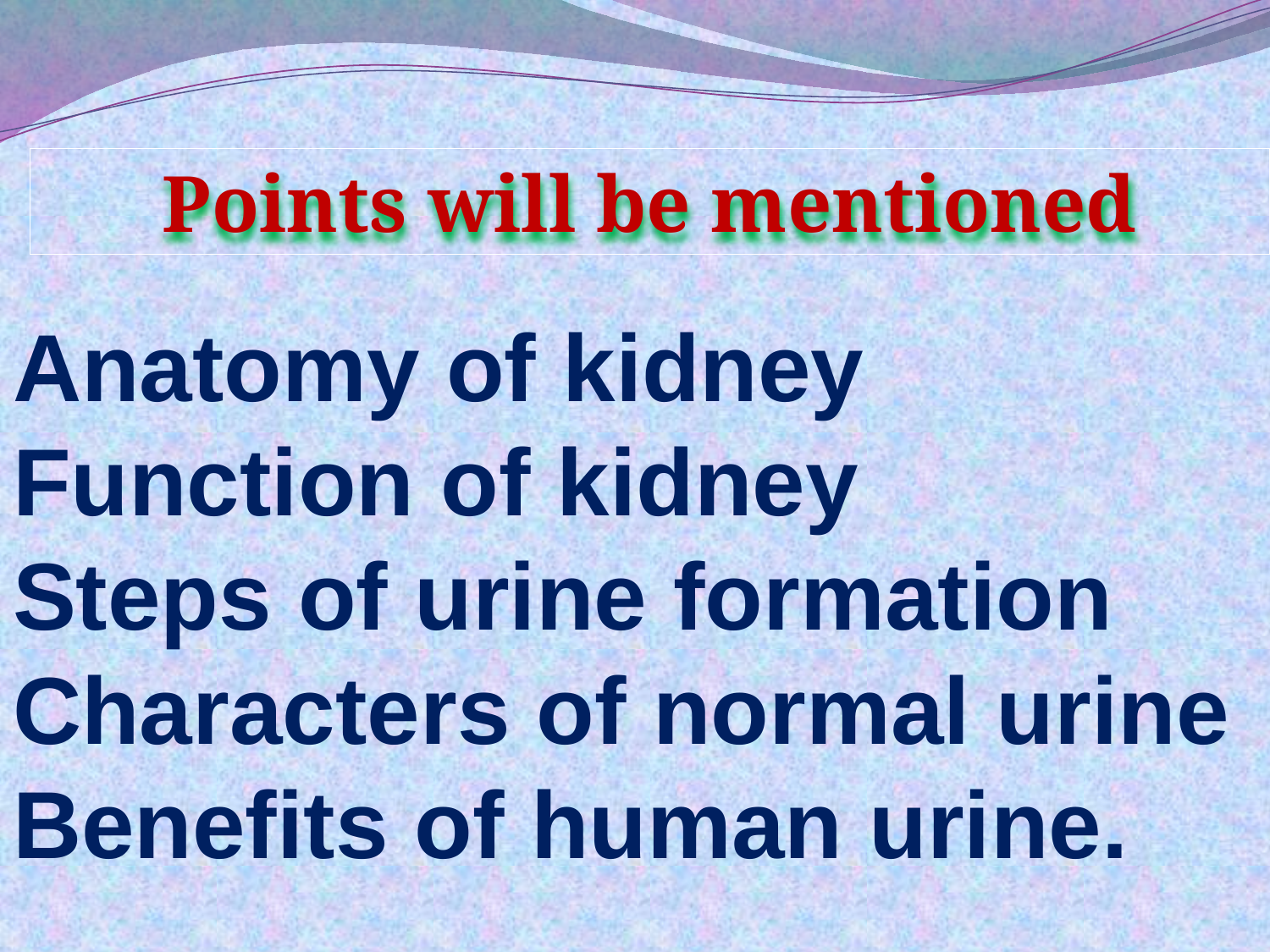

Points will be mentioned
Anatomy of kidney
Function of kidney
Steps of urine formation
Characters of normal urine
Benefits of human urine.